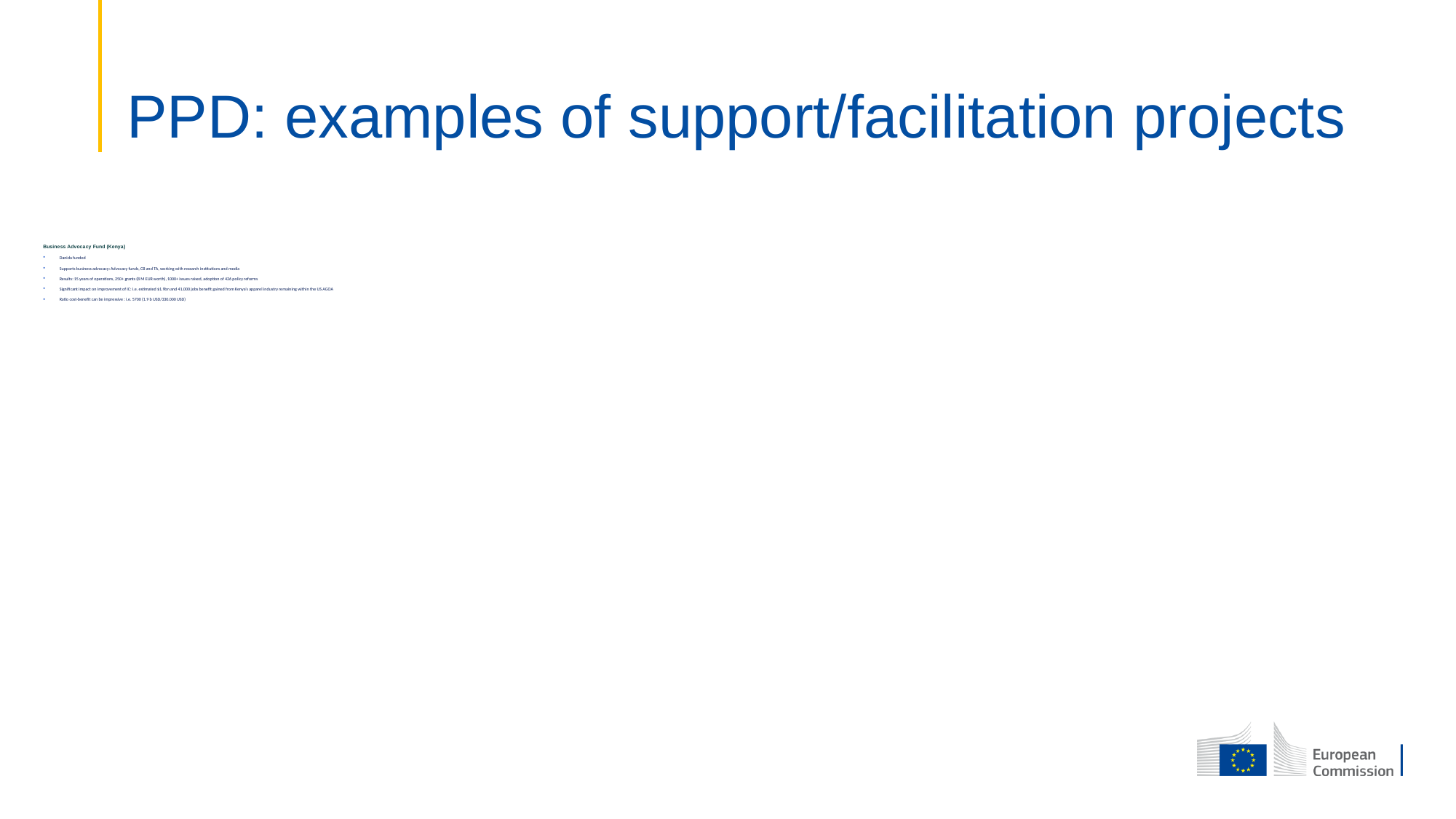

# PPD: examples of support/facilitation projects
Business Advocacy Fund (Kenya)

Danida funded

Supports business advocacy: Advocacy funds, CB and TA, working with research institutions and media

Results: 15 years of operations, 250+ grants (8 M EUR worth), 1000+ issues raised, adoption of 426 policy reforms

Significant impact on improvement of IC: i.e. estimated $1.9bn and 41,000 jobs benefit gained from Kenya’s apparel industry remaining within the US AGOA

Ratio cost-benefit can be impressive : i.e. 5700 (1.9 b USD/330.000 USD)